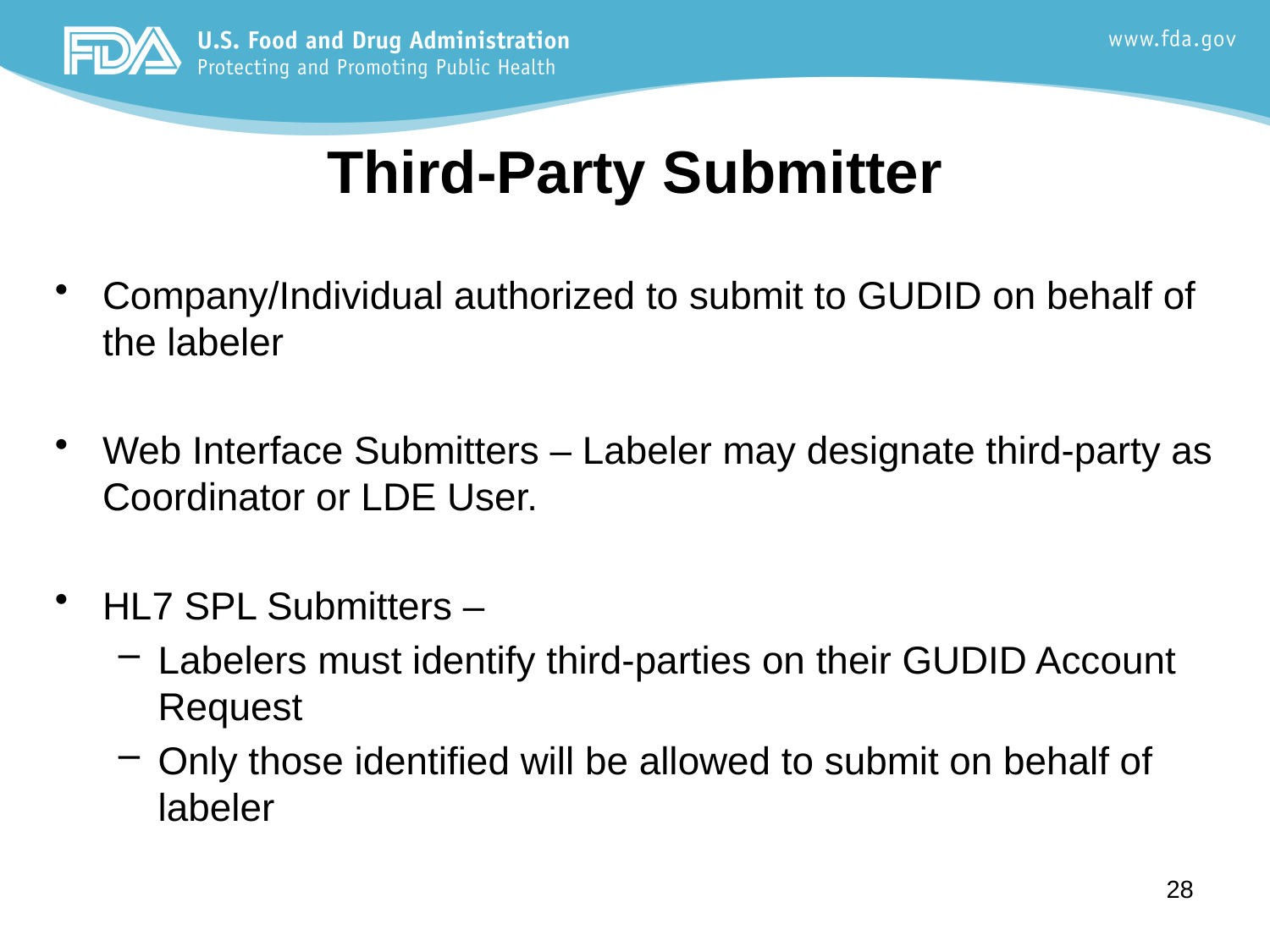

Third-Party Submitter
Company/Individual authorized to submit to GUDID on behalf of the labeler

Web Interface Submitters – Labeler may designate third-party as Coordinator or LDE User.

HL7 SPL Submitters –
Labelers must identify third-parties on their GUDID Account Request
Only those identified will be allowed to submit on behalf of labeler
28